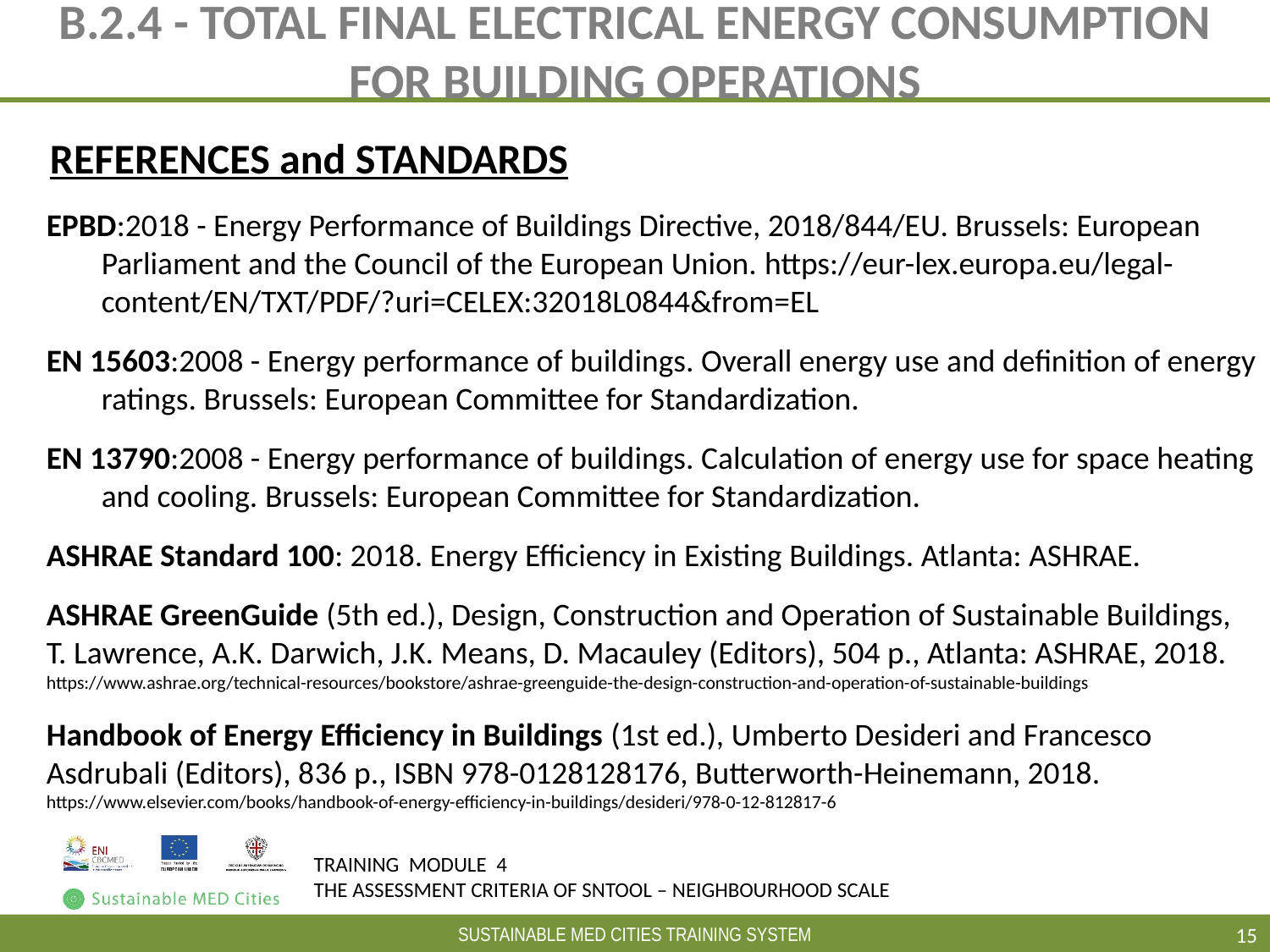

# B.2.4 - TOTAL FINAL ELECTRICAL ENERGY CONSUMPTION FOR BUILDING OPERATIONS
REFERENCES and STANDARDS
EPBD:2018 - Energy Performance of Buildings Directive, 2018/844/EU. Brussels: European Parliament and the Council of the European Union. https://eur-lex.europa.eu/legal-content/EN/TXT/PDF/?uri=CELEX:32018L0844&from=EL
EN 15603:2008 - Energy performance of buildings. Overall energy use and definition of energy ratings. Brussels: European Committee for Standardization.
EN 13790:2008 - Energy performance of buildings. Calculation of energy use for space heating and cooling. Brussels: European Committee for Standardization.
ASHRAE Standard 100: 2018. Energy Efficiency in Existing Buildings. Atlanta: ASHRAE.
ASHRAE GreenGuide (5th ed.), Design, Construction and Operation of Sustainable Buildings, T. Lawrence, A.K. Darwich, J.K. Means, D. Macauley (Editors), 504 p., Atlanta: ASHRAE, 2018. https://www.ashrae.org/technical-resources/bookstore/ashrae-greenguide-the-design-construction-and-operation-of-sustainable-buildings
Handbook of Energy Efficiency in Buildings (1st ed.), Umberto Desideri and Francesco Asdrubali (Editors), 836 p., ISBN 978-0128128176, Butterworth-Heinemann, 2018. https://www.elsevier.com/books/handbook-of-energy-efficiency-in-buildings/desideri/978-0-12-812817-6

15